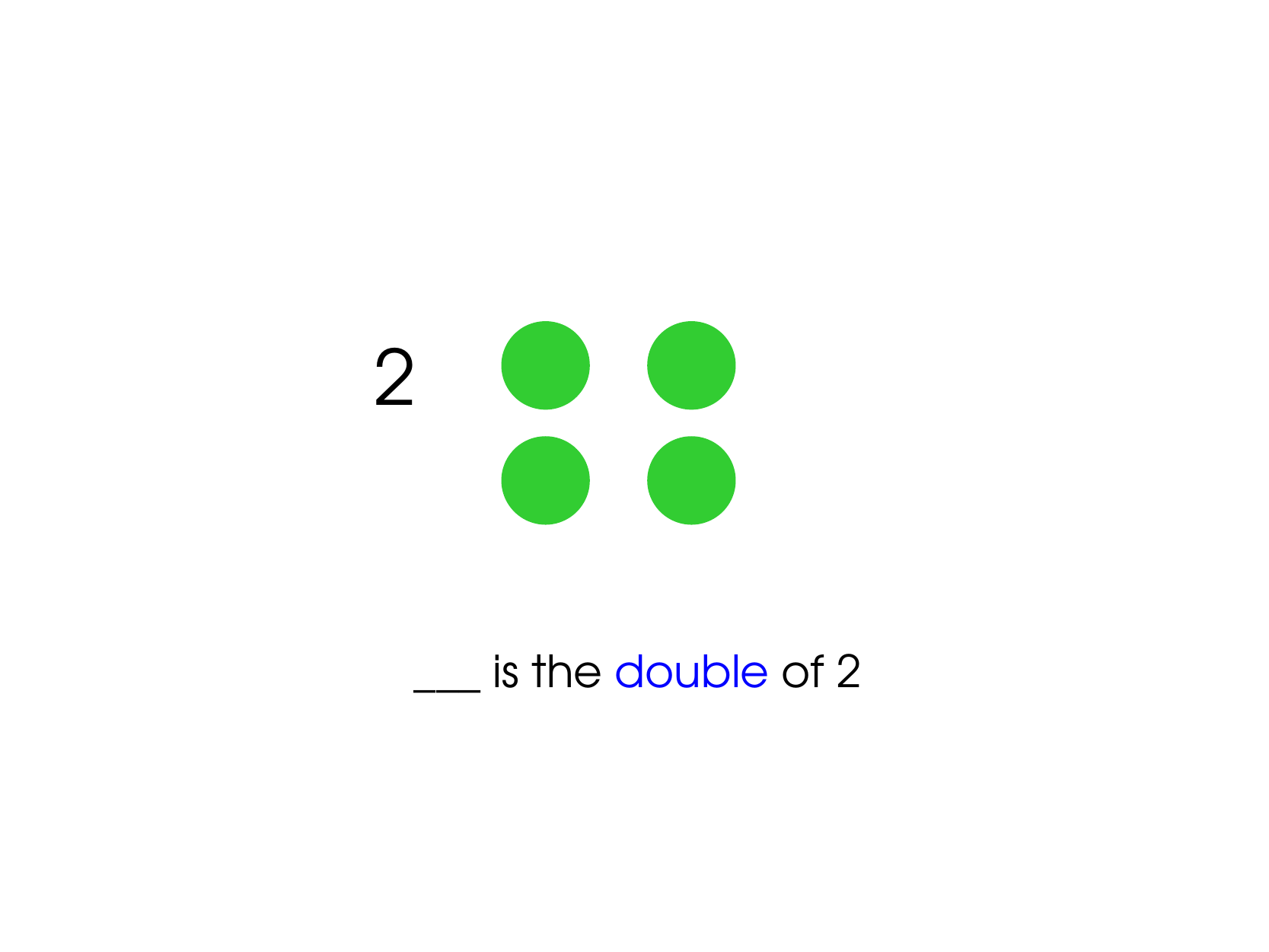

2

___ is the double of 2